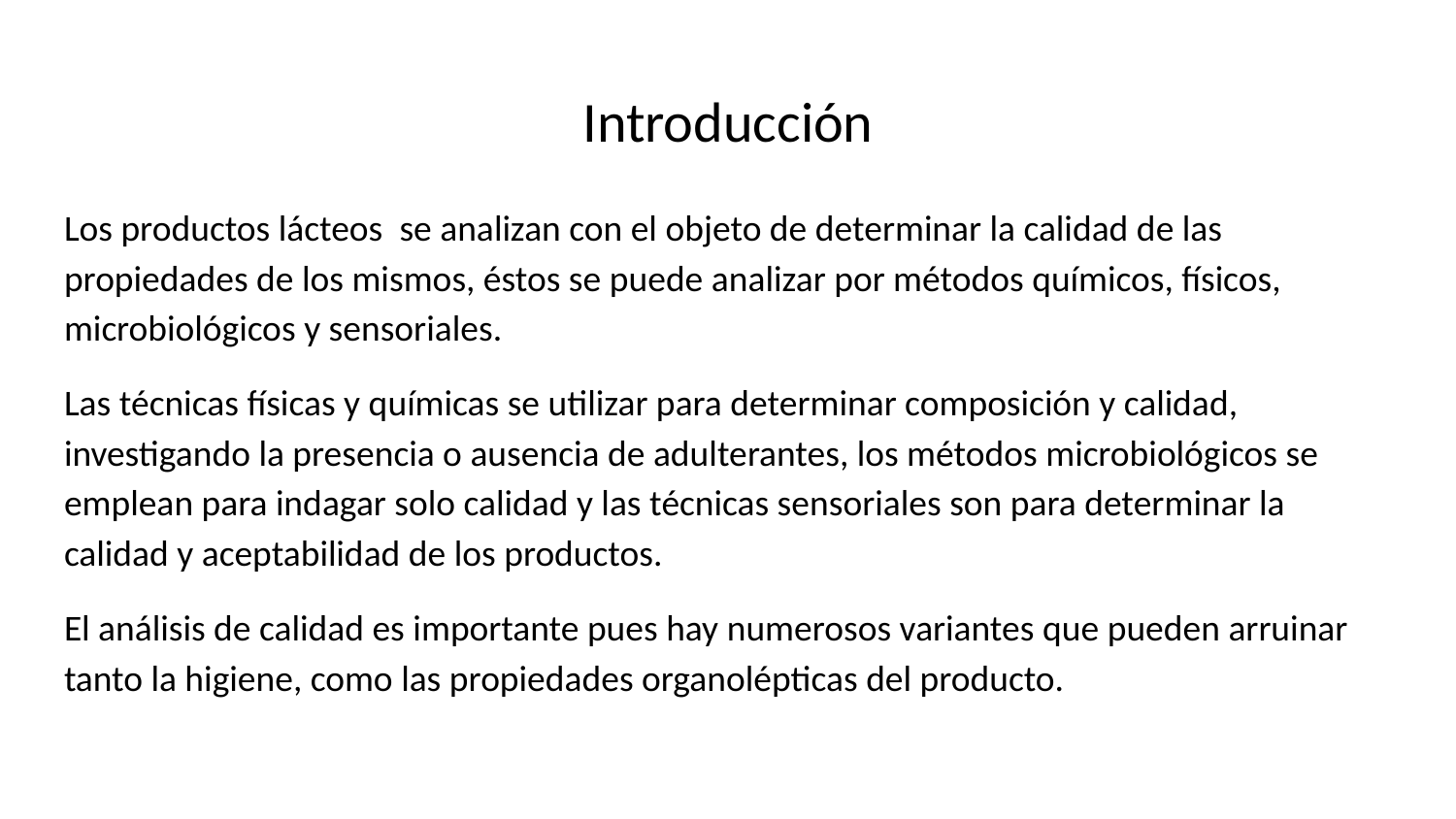

# Introducción
Los productos lácteos  se analizan con el objeto de determinar la calidad de las propiedades de los mismos, éstos se puede analizar por métodos químicos, físicos, microbiológicos y sensoriales.
Las técnicas físicas y químicas se utilizar para determinar composición y calidad, investigando la presencia o ausencia de adulterantes, los métodos microbiológicos se emplean para indagar solo calidad y las técnicas sensoriales son para determinar la calidad y aceptabilidad de los productos.
El análisis de calidad es importante pues hay numerosos variantes que pueden arruinar tanto la higiene, como las propiedades organolépticas del producto.